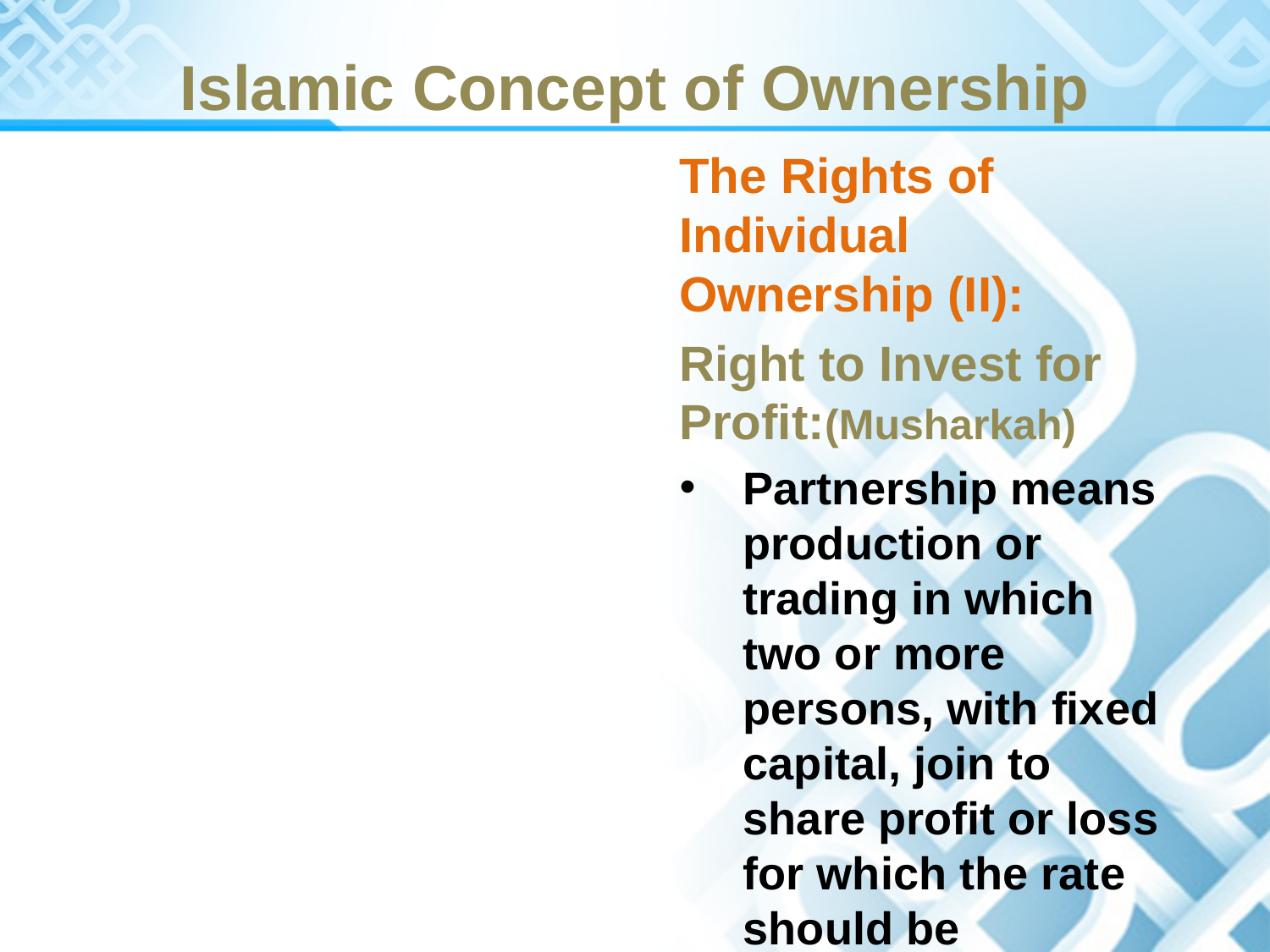

Islamic Concept of Ownership
The Rights of Individual Ownership (II):
Right to Invest for Profit:(Musharkah)
Partnership means production or trading in which two or more persons, with fixed capital, join to share profit or loss for which the rate should be predetermined.